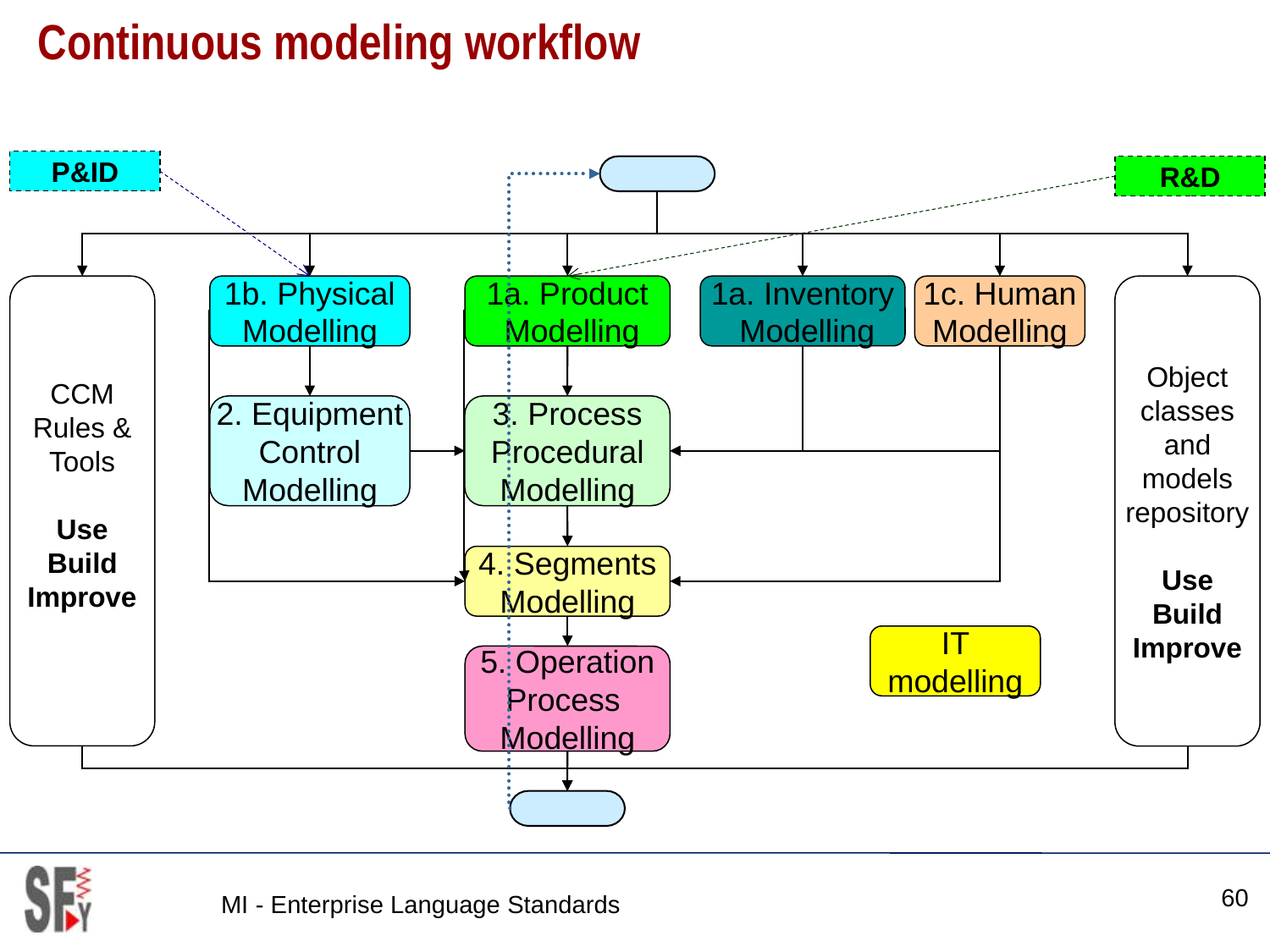

# Continuous modeling workflow
P&ID

R&D
CCM
Rules & Tools

Use
Build
Improve

1b. Physical
Modelling
1a. Product
 Modelling
1a. Inventory
 Modelling
1c. Human
Modelling
Object classes and models repository

Use
Build
Improve
2. Equipment Control Modelling
3. Process Procedural Modelling
4. Segments Modelling
IT modelling
5. Operation Process
Modelling

60
MI - Enterprise Language Standards